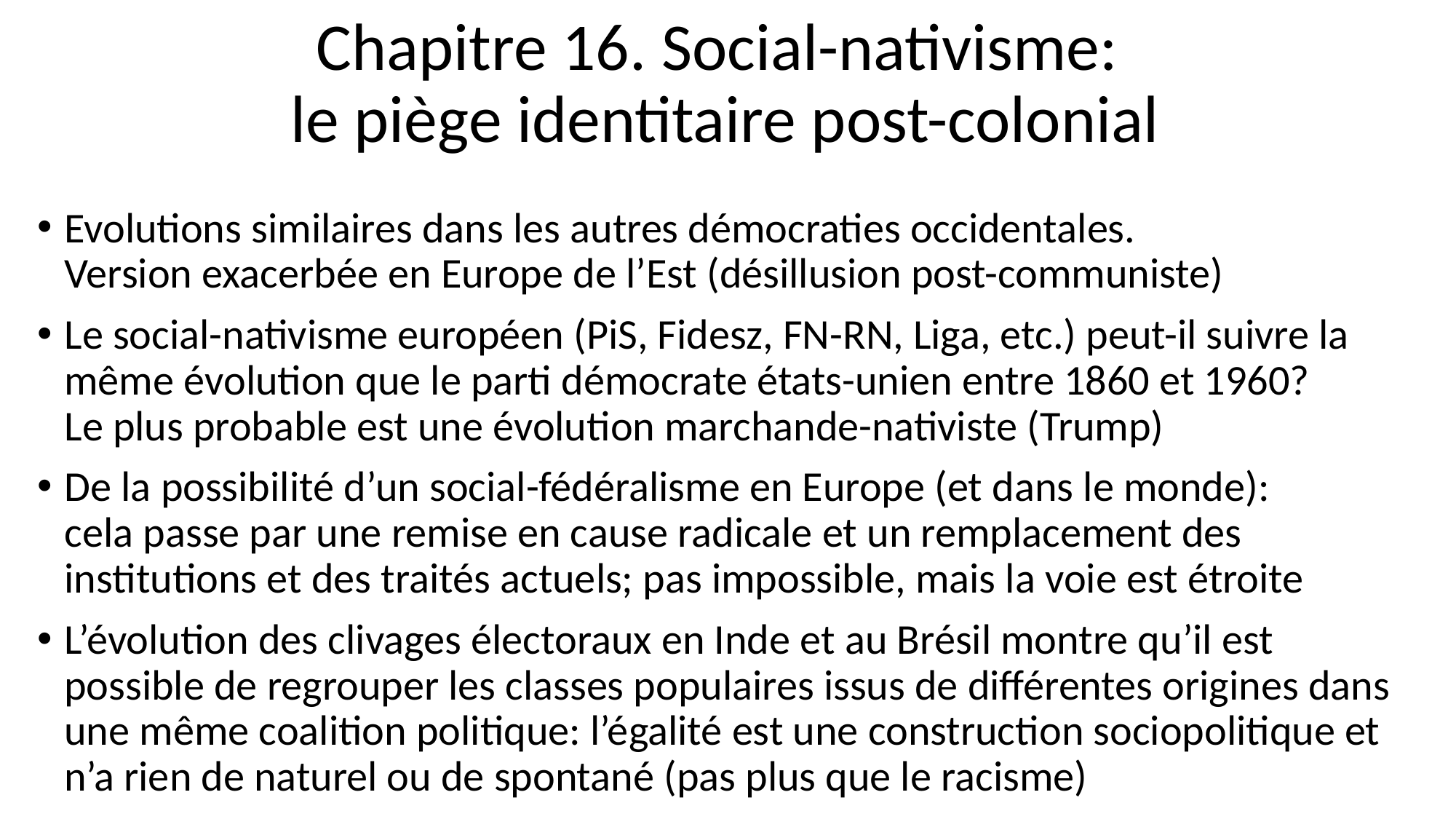

# Chapitre 16. Social-nativisme: le piège identitaire post-colonial
Evolutions similaires dans les autres démocraties occidentales.                       Version exacerbée en Europe de l’Est (désillusion post-communiste)
Le social-nativisme européen (PiS, Fidesz, FN-RN, Liga, etc.) peut-il suivre la même évolution que le parti démocrate états-unien entre 1860 et 1960?         Le plus probable est une évolution marchande-nativiste (Trump)
De la possibilité d’un social-fédéralisme en Europe (et dans le monde):           cela passe par une remise en cause radicale et un remplacement des institutions et des traités actuels; pas impossible, mais la voie est étroite
L’évolution des clivages électoraux en Inde et au Brésil montre qu’il est possible de regrouper les classes populaires issus de différentes origines dans une même coalition politique: l’égalité est une construction sociopolitique et n’a rien de naturel ou de spontané (pas plus que le racisme)